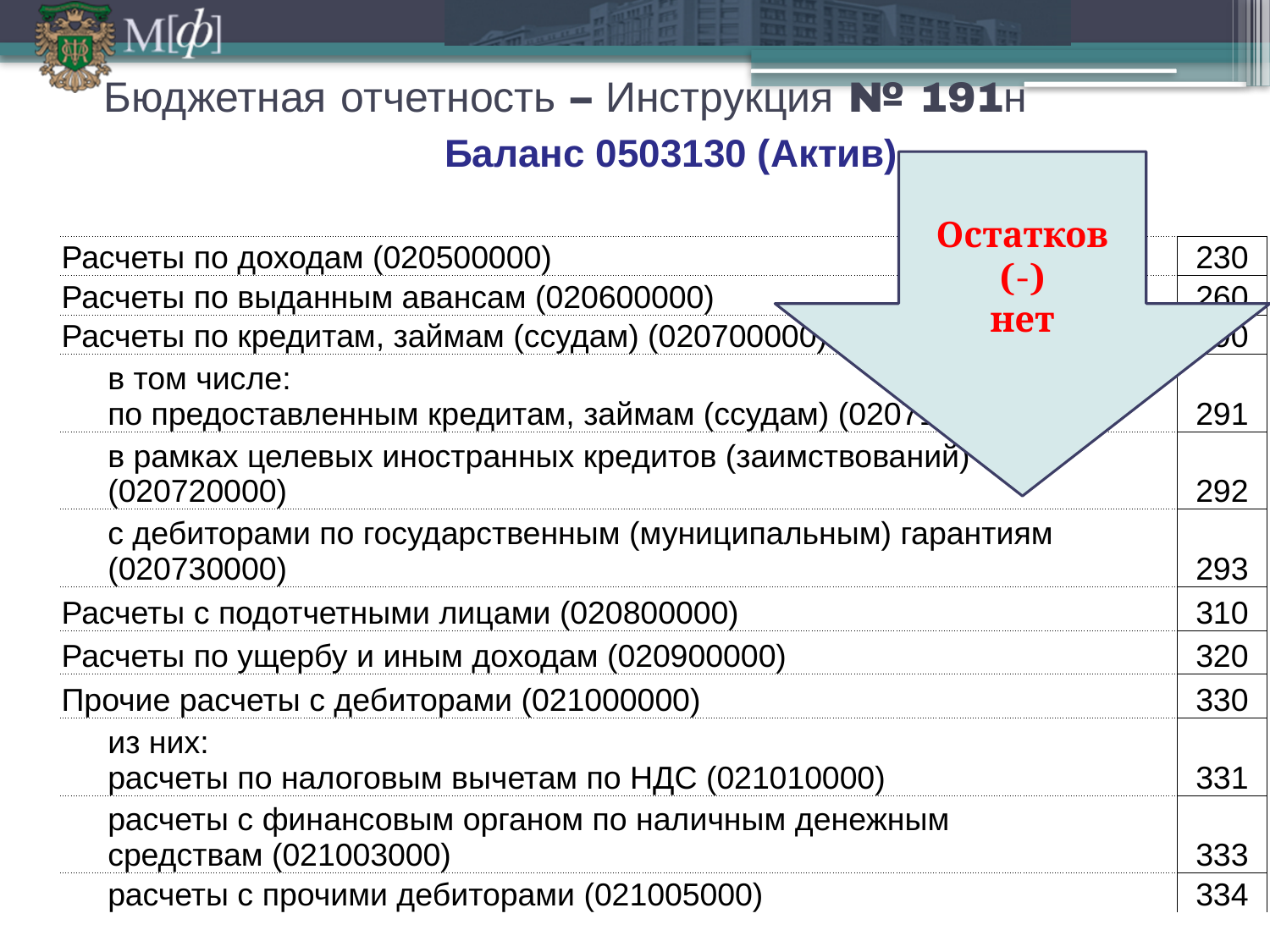

Бюджетная отчетность – Инструкция № 191н
Баланс 0503130 (Актив)
Остатков
(-)
нет
| Расчеты по доходам (020500000) |  |  |  |  |  |  |  |  |  |  |  |  |  |  |  |  |  |  |  |  |  |  |  |  |  |  |  |  |  |  |  |  |  | 230 |
| --- | --- | --- | --- | --- | --- | --- | --- | --- | --- | --- | --- | --- | --- | --- | --- | --- | --- | --- | --- | --- | --- | --- | --- | --- | --- | --- | --- | --- | --- | --- | --- | --- | --- | --- |
| Расчеты по выданным авансам (020600000) |  |  |  |  |  |  |  |  |  |  |  |  |  |  |  |  |  |  |  |  |  |  |  |  |  |  |  |  |  |  |  |  |  | 260 |
| Расчеты по кредитам, займам (ссудам) (020700000) |  |  |  |  |  |  |  |  |  |  |  |  |  |  |  |  |  |  |  |  |  |  |  |  |  |  |  |  |  |  |  |  |  | 290 |
| в том числе: по предоставленным кредитам, займам (ссудам) (020710000) |  |  |  |  |  |  |  |  |  |  |  |  |  |  |  |  |  |  |  |  |  |  |  |  |  |  |  |  |  |  |  |  |  | 291 |
| в рамках целевых иностранных кредитов (заимствований) (020720000) |  |  |  |  |  |  |  |  |  |  |  |  |  |  |  |  |  |  |  |  |  |  |  |  |  |  |  |  |  |  |  |  |  | 292 |
| с дебиторами по государственным (муниципальным) гарантиям (020730000) |  |  |  |  |  |  |  |  |  |  |  |  |  |  |  |  |  |  |  |  |  |  |  |  |  |  |  |  |  |  |  |  |  | 293 |
| Расчеты с подотчетными лицами (020800000) |  |  |  |  |  |  |  |  |  |  |  |  |  |  |  |  |  |  |  |  |  |  |  |  |  |  |  |  |  |  |  |  |  | 310 |
| Расчеты по ущербу и иным доходам (020900000) |  |  |  |  |  |  |  |  |  |  |  |  |  |  |  |  |  |  |  |  |  |  |  |  |  |  |  |  |  |  |  |  |  | 320 |
| Прочие расчеты с дебиторами (021000000) |  |  |  |  |  |  |  |  |  |  |  |  |  |  |  |  |  |  |  |  |  |  |  |  |  |  |  |  |  |  |  |  |  | 330 |
| из них: расчеты по налоговым вычетам по НДС (021010000) |  |  |  |  |  |  |  |  |  |  |  |  |  |  |  |  |  |  |  |  |  |  |  |  |  |  |  |  |  |  |  |  |  | 331 |
| расчеты с финансовым органом по наличным денежным средствам (021003000) |  |  |  |  |  |  |  |  |  |  |  |  |  |  |  |  |  |  |  |  |  |  |  |  |  |  |  |  |  |  |  |  |  | 333 |
| расчеты с прочими дебиторами (021005000) |  |  |  |  |  |  |  |  |  |  |  |  |  |  |  |  |  |  |  |  |  |  |  |  |  |  |  |  |  |  |  |  |  | 334 |